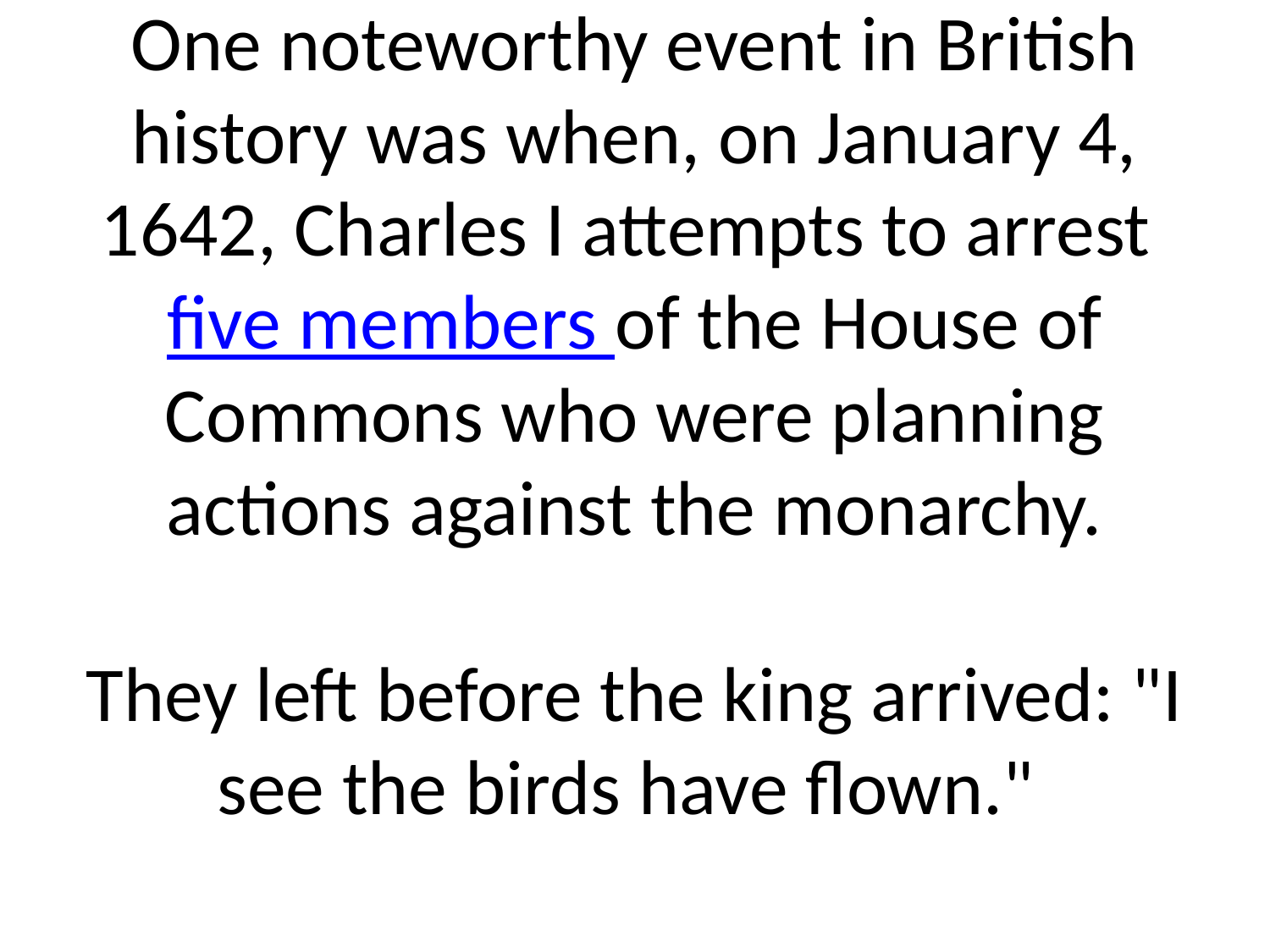

# One noteworthy event in British history was when, on January 4, 1642, Charles I attempts to arrest five members of the House of Commons who were planning actions against the monarchy. They left before the king arrived: "I see the birds have flown."